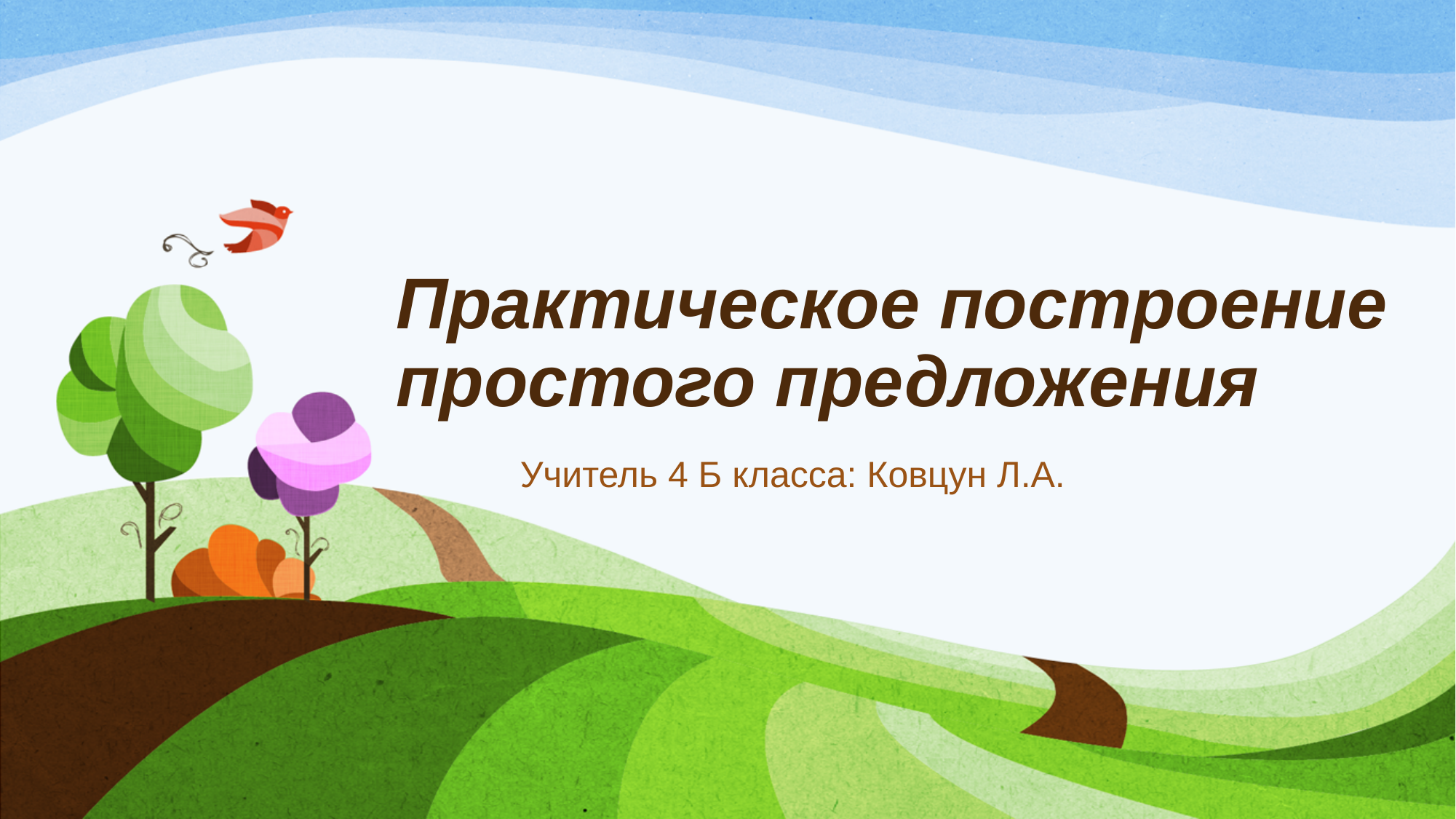

# Практическое построение простого предложения
Учитель 4 Б класса: Ковцун Л.А.